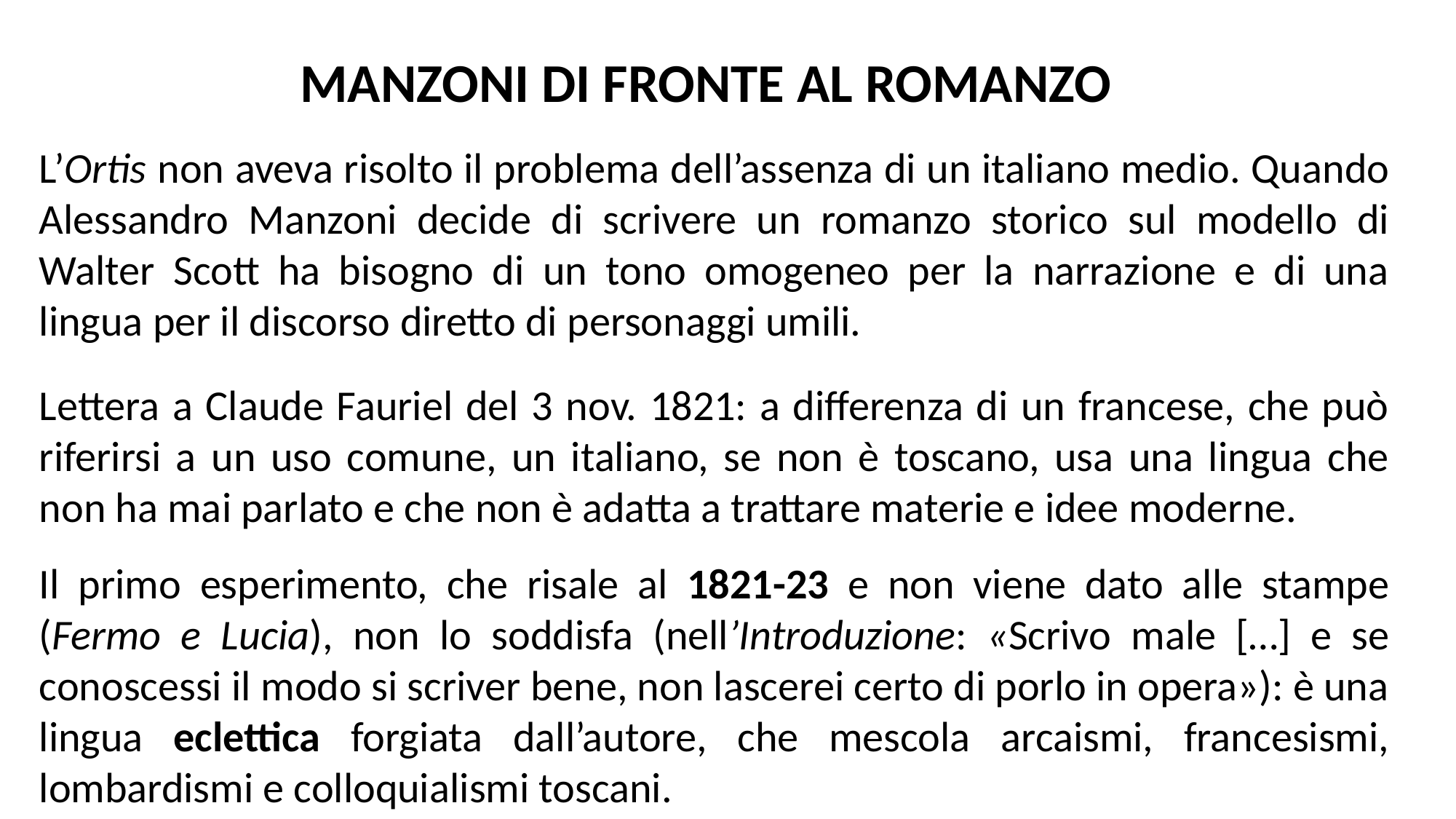

MANZONI DI FRONTE AL ROMANZO
L’Ortis non aveva risolto il problema dell’assenza di un italiano medio. Quando Alessandro Manzoni decide di scrivere un romanzo storico sul modello di Walter Scott ha bisogno di un tono omogeneo per la narrazione e di una lingua per il discorso diretto di personaggi umili.
Lettera a Claude Fauriel del 3 nov. 1821: a differenza di un francese, che può riferirsi a un uso comune, un italiano, se non è toscano, usa una lingua che non ha mai parlato e che non è adatta a trattare materie e idee moderne.
Il primo esperimento, che risale al 1821-23 e non viene dato alle stampe (Fermo e Lucia), non lo soddisfa (nell’Introduzione: «Scrivo male […] e se conoscessi il modo si scriver bene, non lascerei certo di porlo in opera»): è una lingua eclettica forgiata dall’autore, che mescola arcaismi, francesismi, lombardismi e colloquialismi toscani.